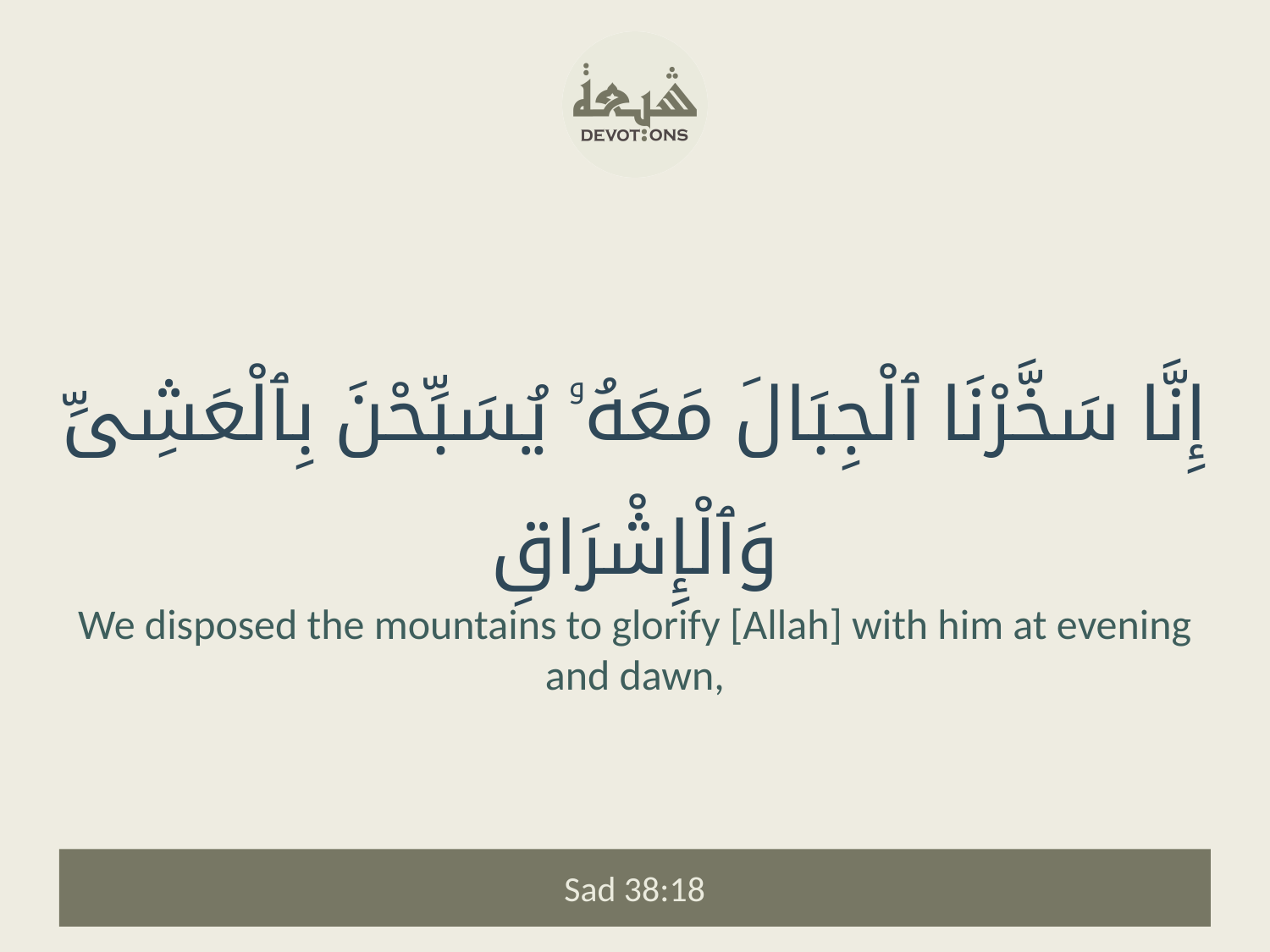

إِنَّا سَخَّرْنَا ٱلْجِبَالَ مَعَهُۥ يُسَبِّحْنَ بِٱلْعَشِىِّ وَٱلْإِشْرَاقِ
We disposed the mountains to glorify [Allah] with him at evening and dawn,
Sad 38:18